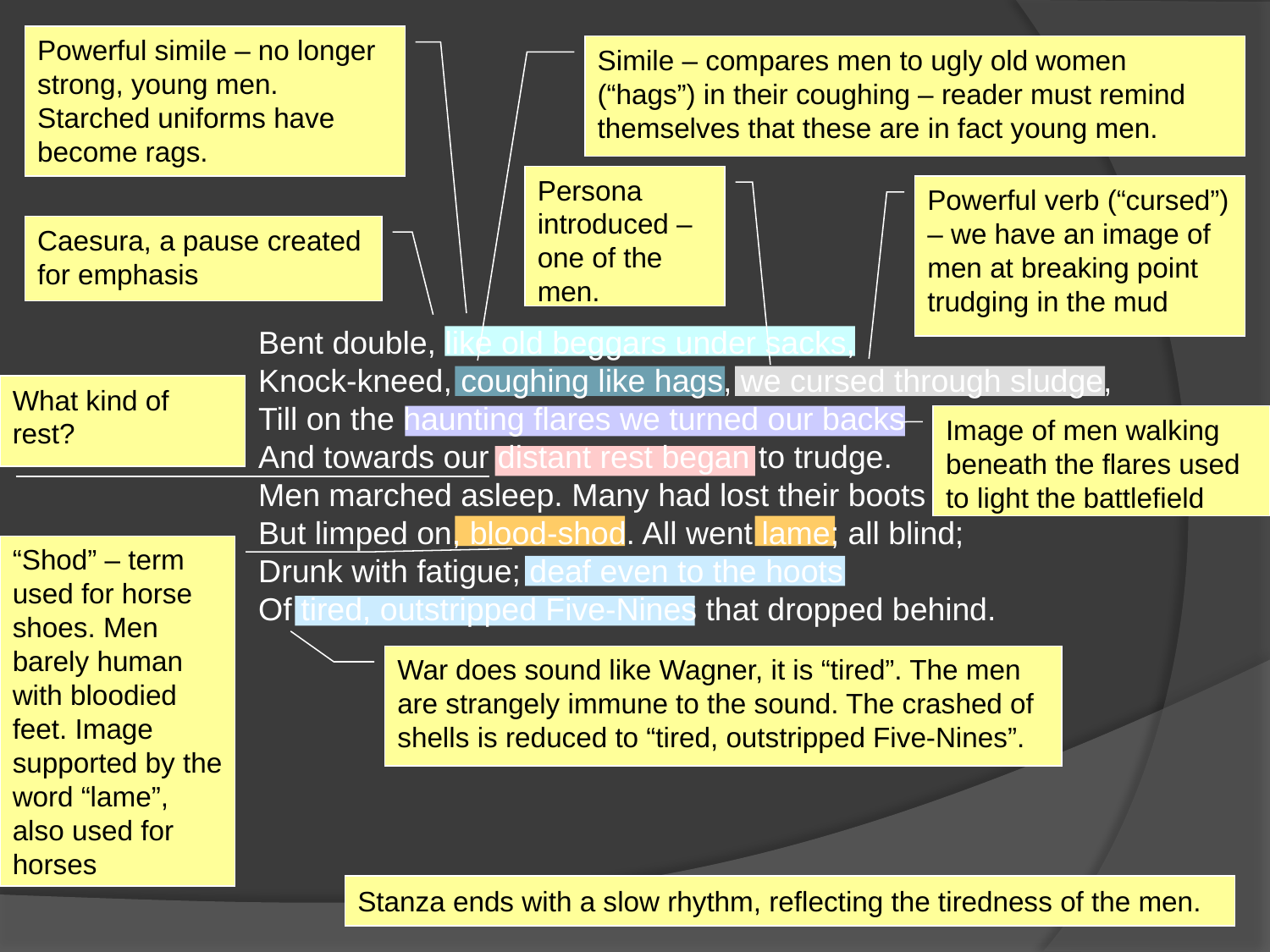

Powerful simile – no longer strong, young men. Starched uniforms have become rags.
Simile – compares men to ugly old women (“hags”) in their coughing – reader must remind themselves that these are in fact young men.
Persona introduced – one of the men.
Powerful verb (“cursed”) – we have an image of men at breaking point trudging in the mud
Caesura, a pause created for emphasis
Bent double, like old beggars under sacks,
Knock-kneed, coughing like hags, we cursed through sludge,
Till on the haunting flares we turned our backs
And towards our distant rest began to trudge.
Men marched asleep. Many had lost their boots
But limped on, blood-shod. All went lame; all blind;
Drunk with fatigue; deaf even to the hoots
Of tired, outstripped Five-Nines that dropped behind.

What kind of rest?

Image of men walking beneath the flares used to light the battlefield

“Shod” – term used for horse shoes. Men barely human with bloodied feet. Image supported by the word “lame”, also used for horses

War does sound like Wagner, it is “tired”. The men are strangely immune to the sound. The crashed of shells is reduced to “tired, outstripped Five-Nines”.
Stanza ends with a slow rhythm, reflecting the tiredness of the men.